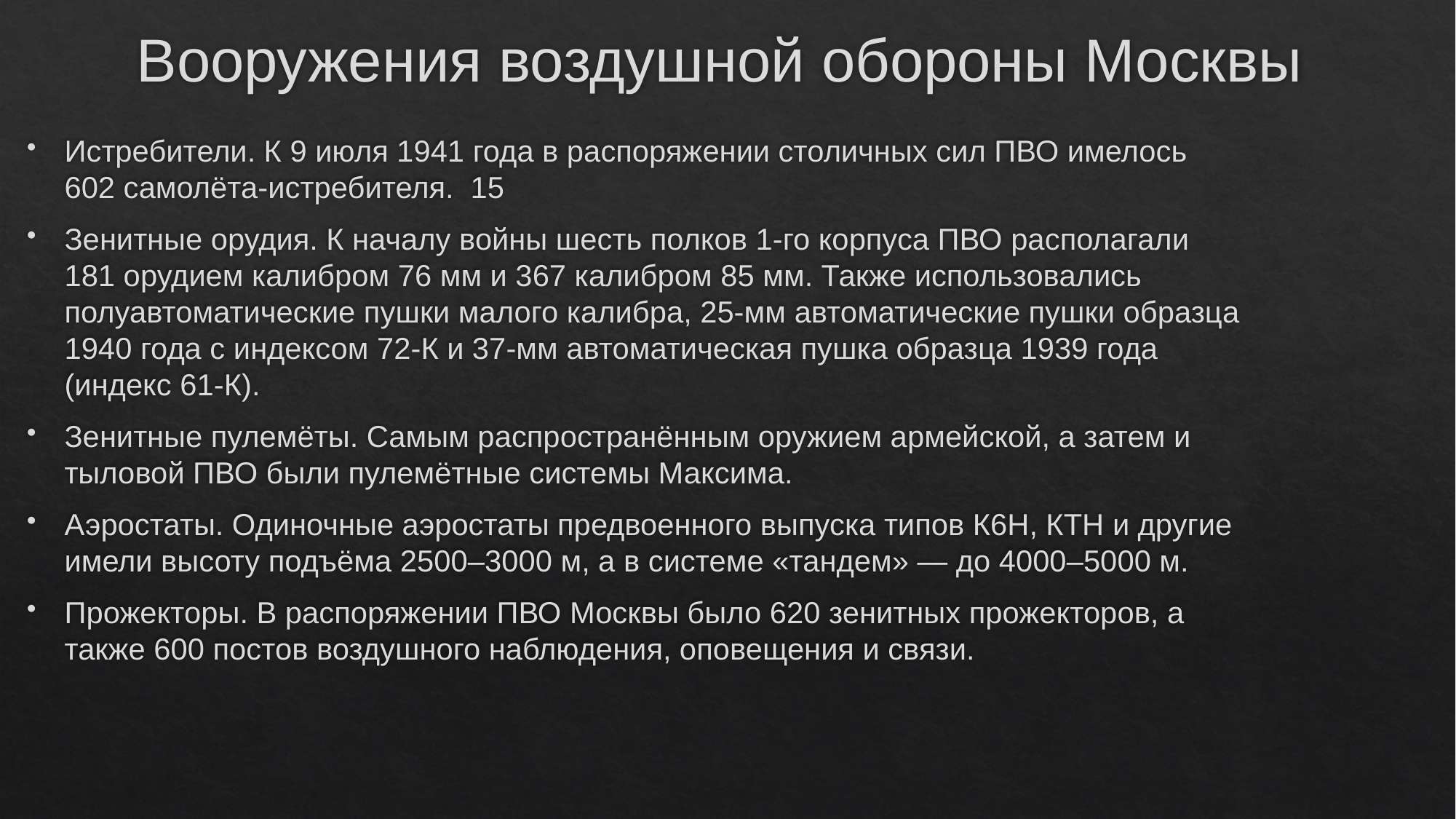

# Вооружения воздушной обороны Москвы
Истребители. К 9 июля 1941 года в распоряжении столичных сил ПВО имелось 602 самолёта-истребителя.  15
Зенитные орудия. К началу войны шесть полков 1-го корпуса ПВО располагали 181 орудием калибром 76 мм и 367 калибром 85 мм. Также использовались полуавтоматические пушки малого калибра, 25-мм автоматические пушки образца 1940 года с индексом 72-К и 37-мм автоматическая пушка образца 1939 года (индекс 61-К).
Зенитные пулемёты. Самым распространённым оружием армейской, а затем и тыловой ПВО были пулемётные системы Максима.
Аэростаты. Одиночные аэростаты предвоенного выпуска типов К6Н, КТН и другие имели высоту подъёма 2500–3000 м, а в системе «тандем» — до 4000–5000 м.
Прожекторы. В распоряжении ПВО Москвы было 620 зенитных прожекторов, а также 600 постов воздушного наблюдения, оповещения и связи.